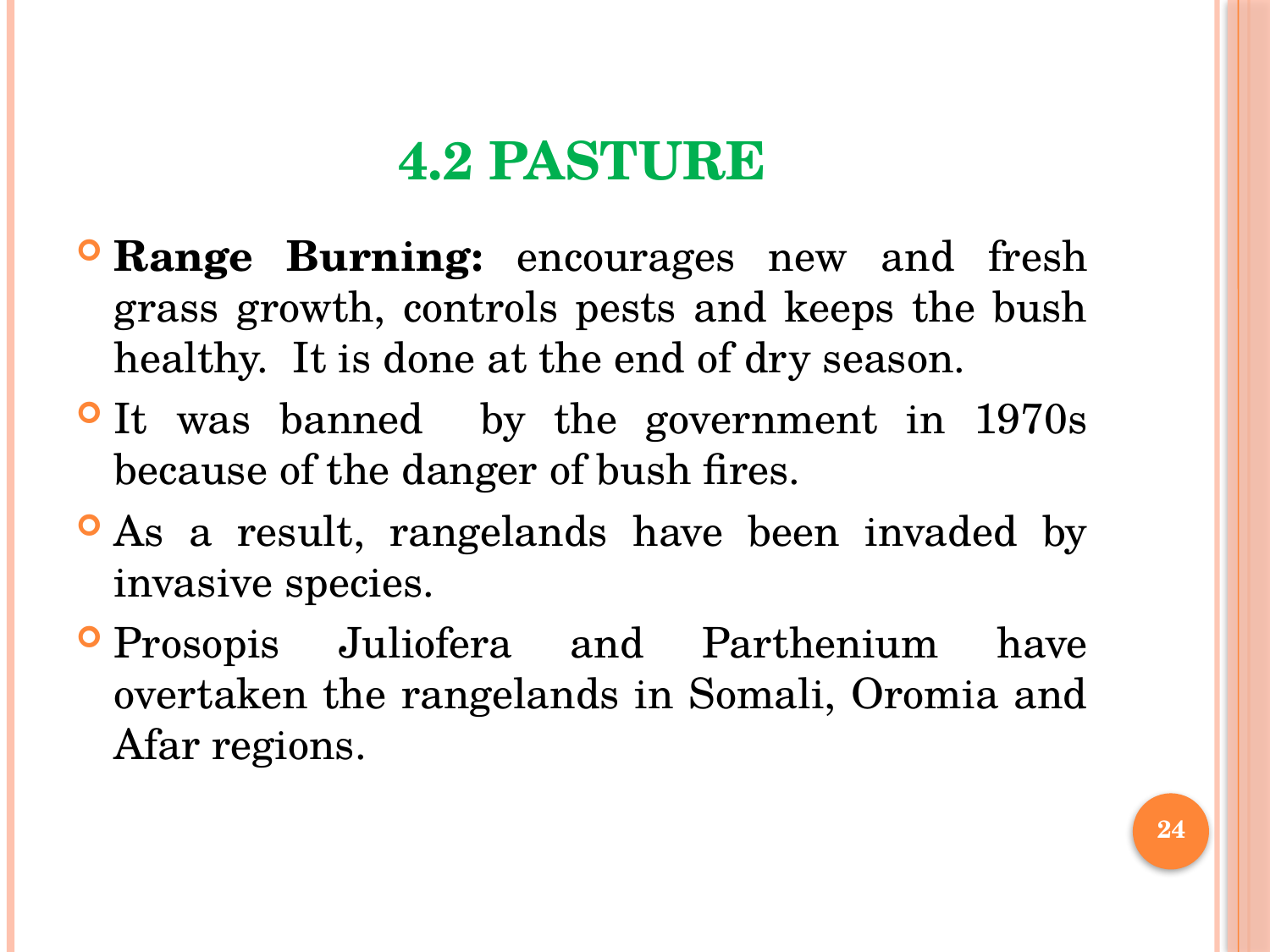

# 4.2 Pasture
Range Burning: encourages new and fresh grass growth, controls pests and keeps the bush healthy.  It is done at the end of dry season.
It was banned  by the government in 1970s because of the danger of bush fires.
As a result, rangelands have been invaded by invasive species.
Prosopis Juliofera and Parthenium have overtaken the rangelands in Somali, Oromia and Afar regions.
24